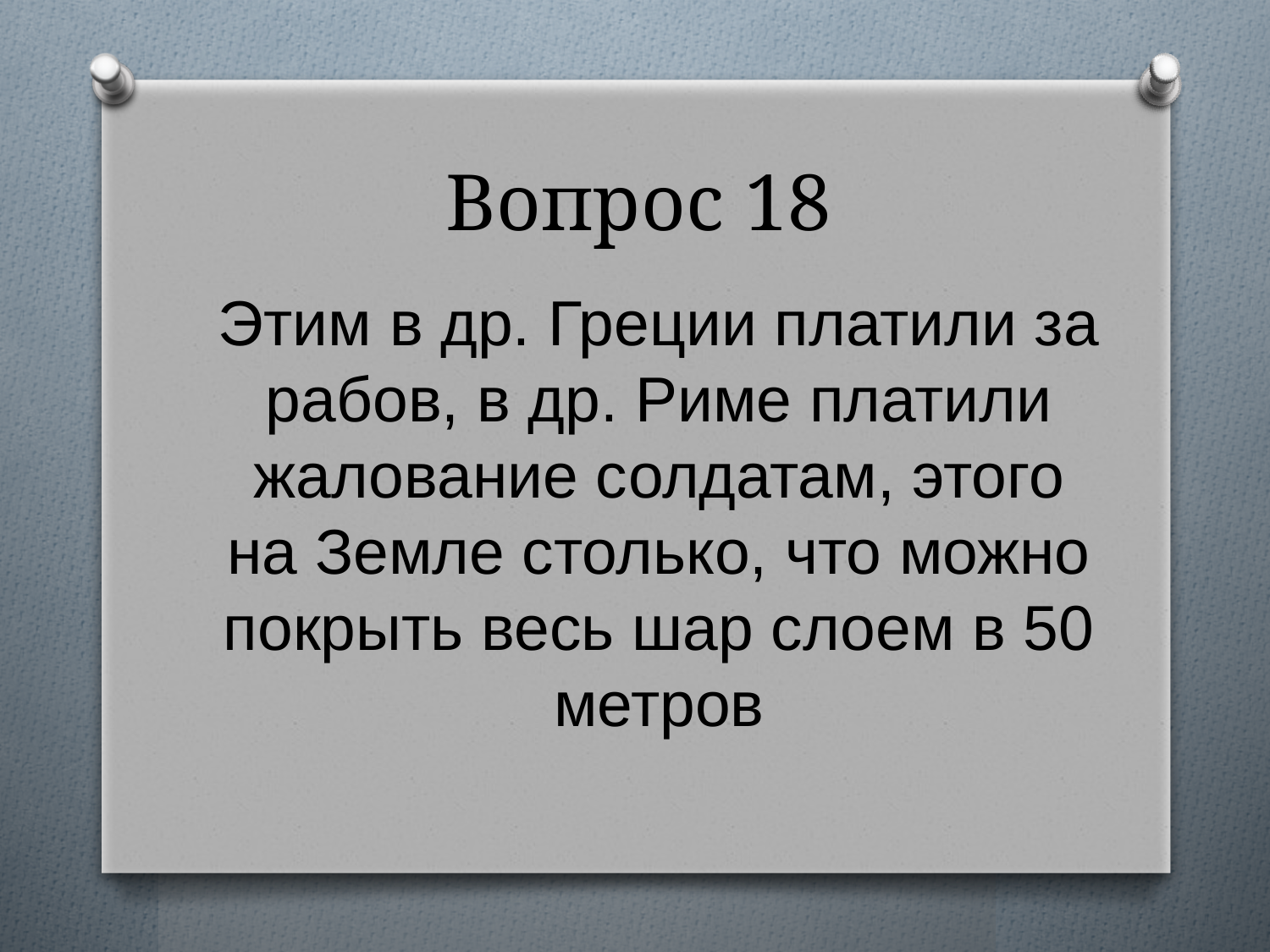

# Вопрос 18
Этим в др. Греции платили за рабов, в др. Риме платили жалование солдатам, этого на Земле столько, что можно покрыть весь шар слоем в 50 метров